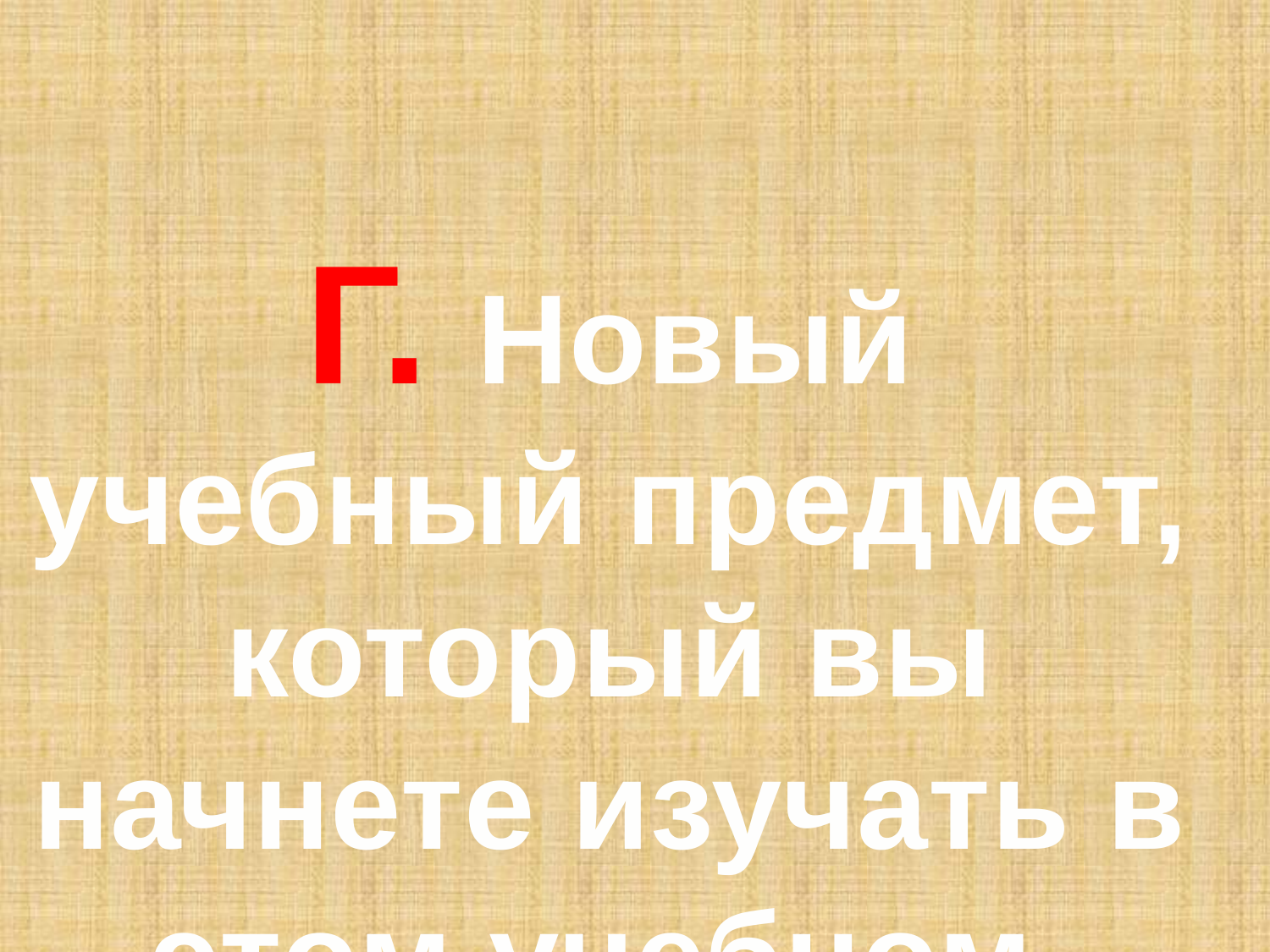

Г. Новый учебный предмет, который вы начнете изучать в этом учебном